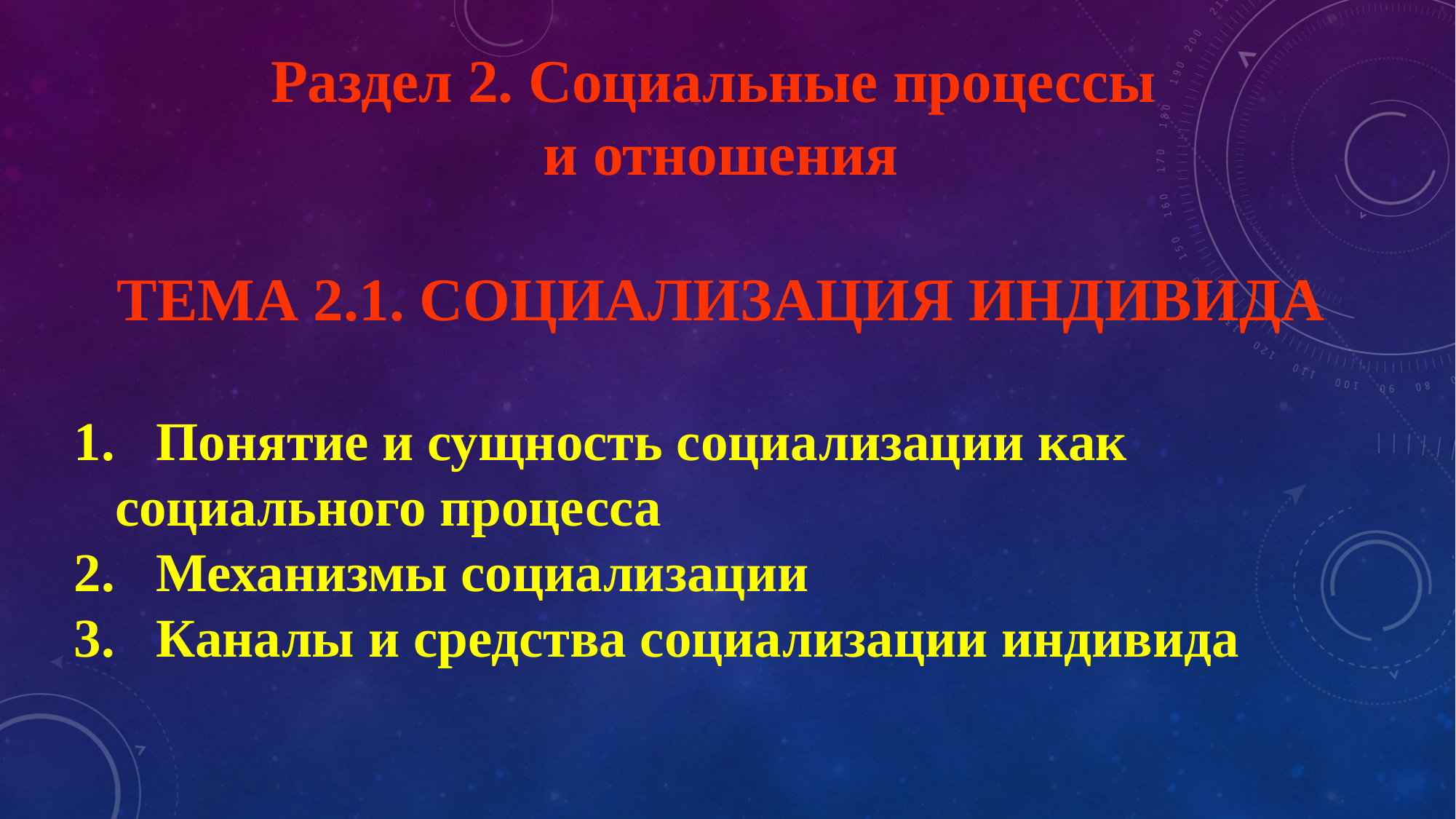

Раздел 2. Социальные процессы
и отношения

ТЕМА 2.1. СОЦИАЛИЗАЦИЯ ИНДИВИДА

   Понятие и сущность социализации как социального процесса
   Механизмы социализации
   Каналы и средства социализации индивида